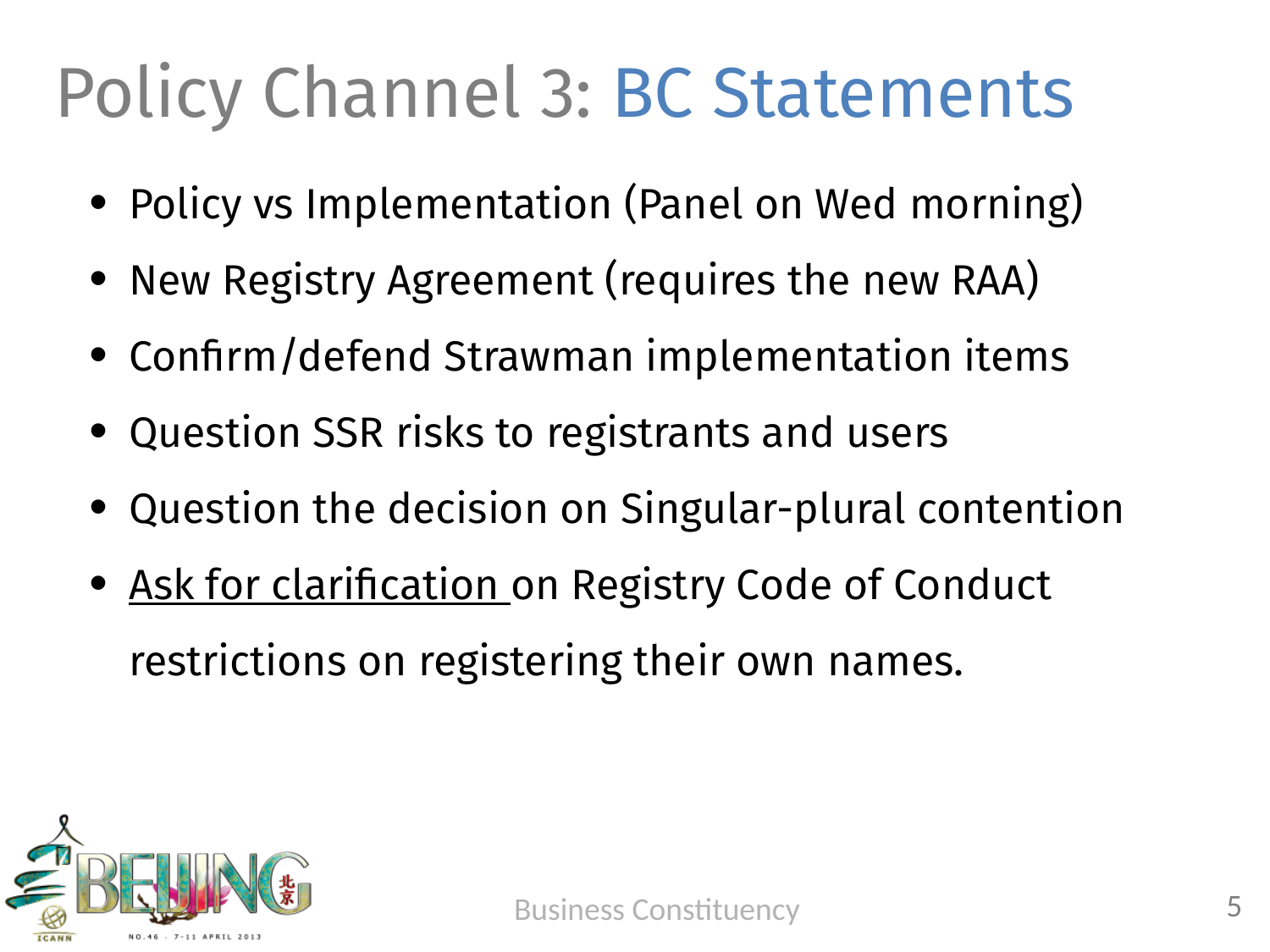

Policy Channel 3: BC Statements
Policy vs Implementation (Panel on Wed morning)
New Registry Agreement (requires the new RAA)
Confirm/defend Strawman implementation items
Question SSR risks to registrants and users
Question the decision on Singular-plural contention
Ask for clarification on Registry Code of Conduct restrictions on registering their own names.

5
Business Constituency